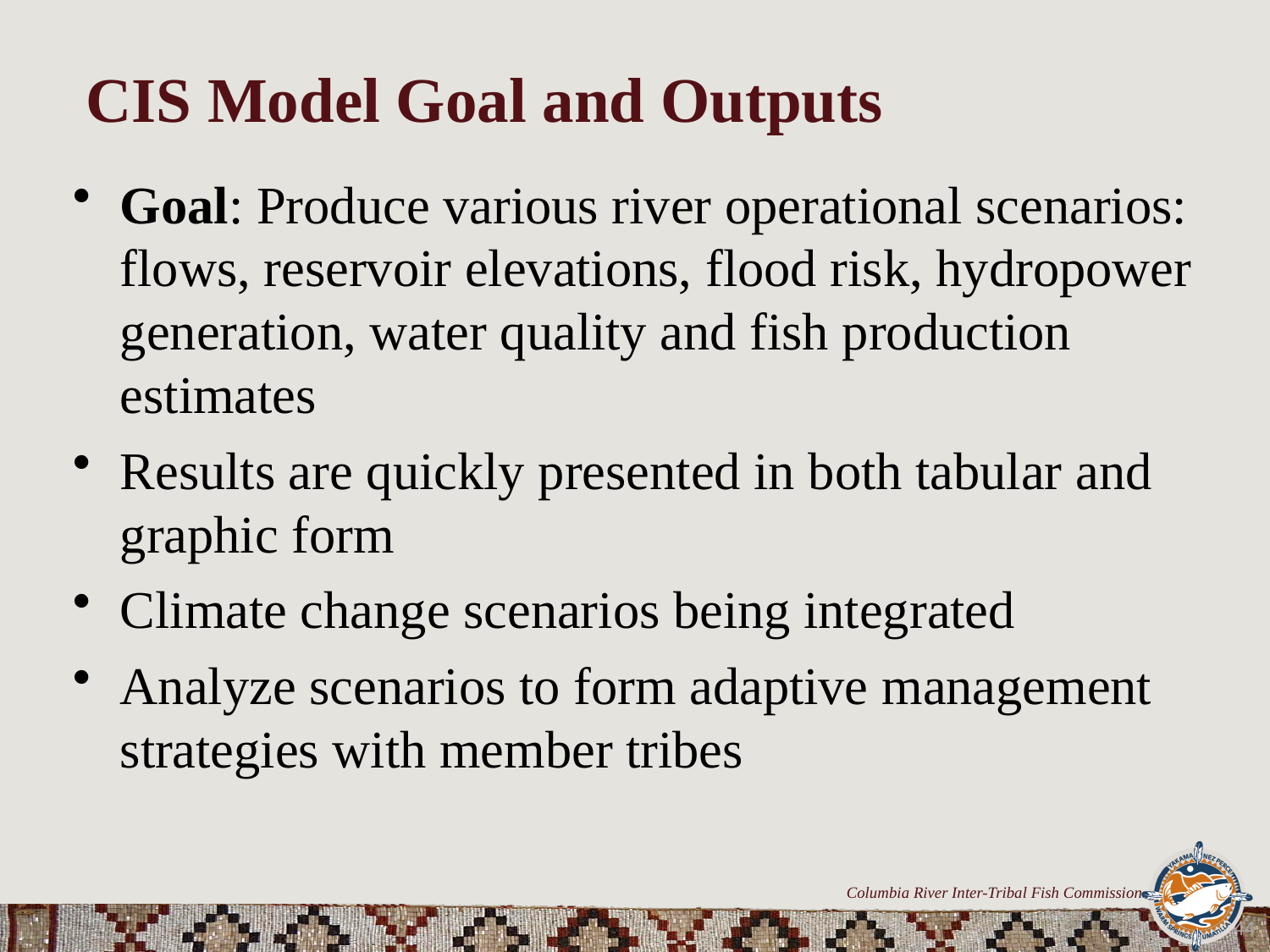

# CIS Model Goal and Outputs
Goal: Produce various river operational scenarios: flows, reservoir elevations, flood risk, hydropower generation, water quality and fish production estimates
Results are quickly presented in both tabular and graphic form
Climate change scenarios being integrated
Analyze scenarios to form adaptive management strategies with member tribes
44